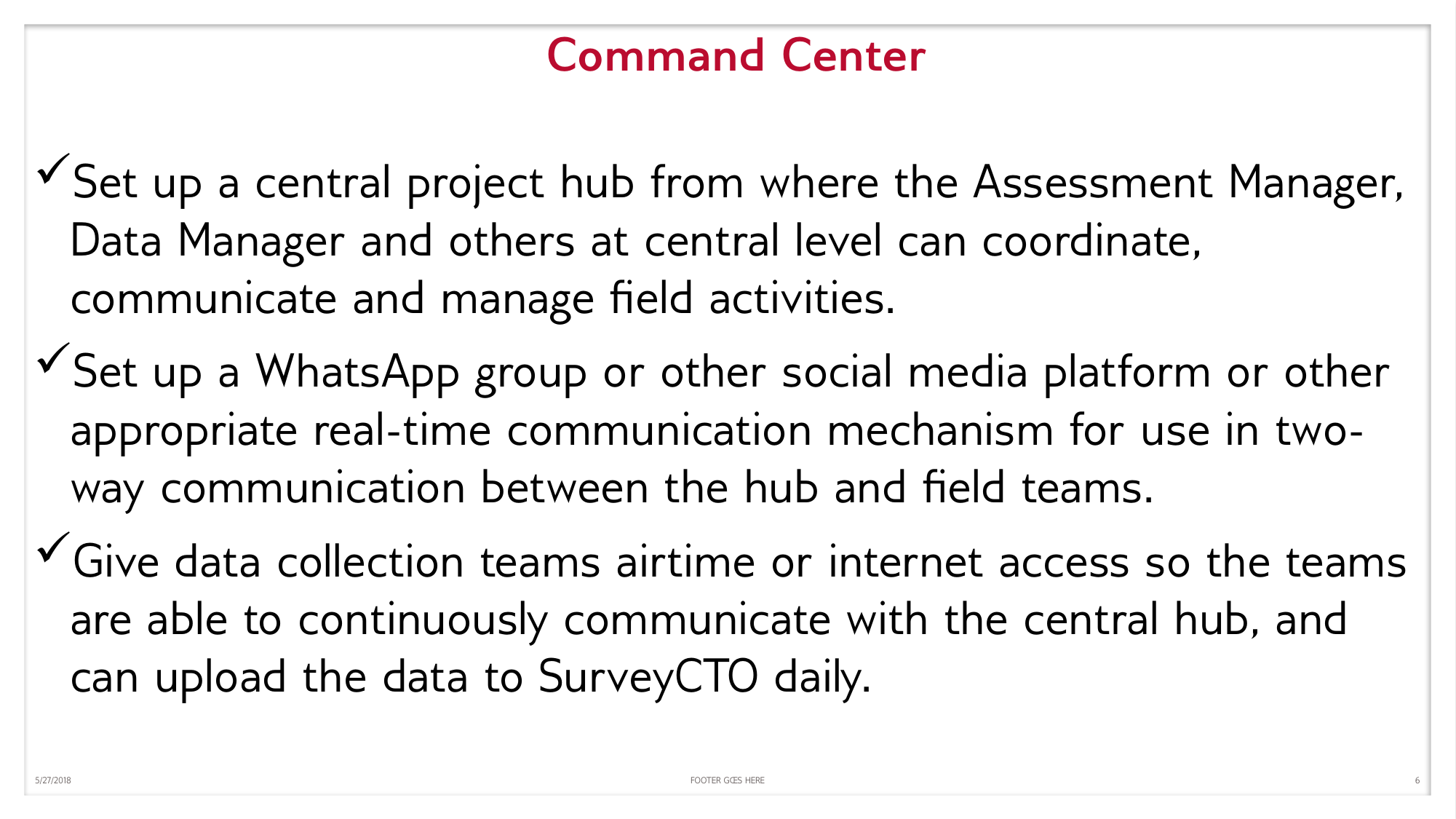

5/27/2018
FOOTER GOES HERE
6
# Command Center
Set up a central project hub from where the Assessment Manager, Data Manager and others at central level can coordinate, communicate and manage field activities.
Set up a WhatsApp group or other social media platform or other appropriate real-time communication mechanism for use in two-way communication between the hub and field teams.
Give data collection teams airtime or internet access so the teams are able to continuously communicate with the central hub, and can upload the data to SurveyCTO daily.